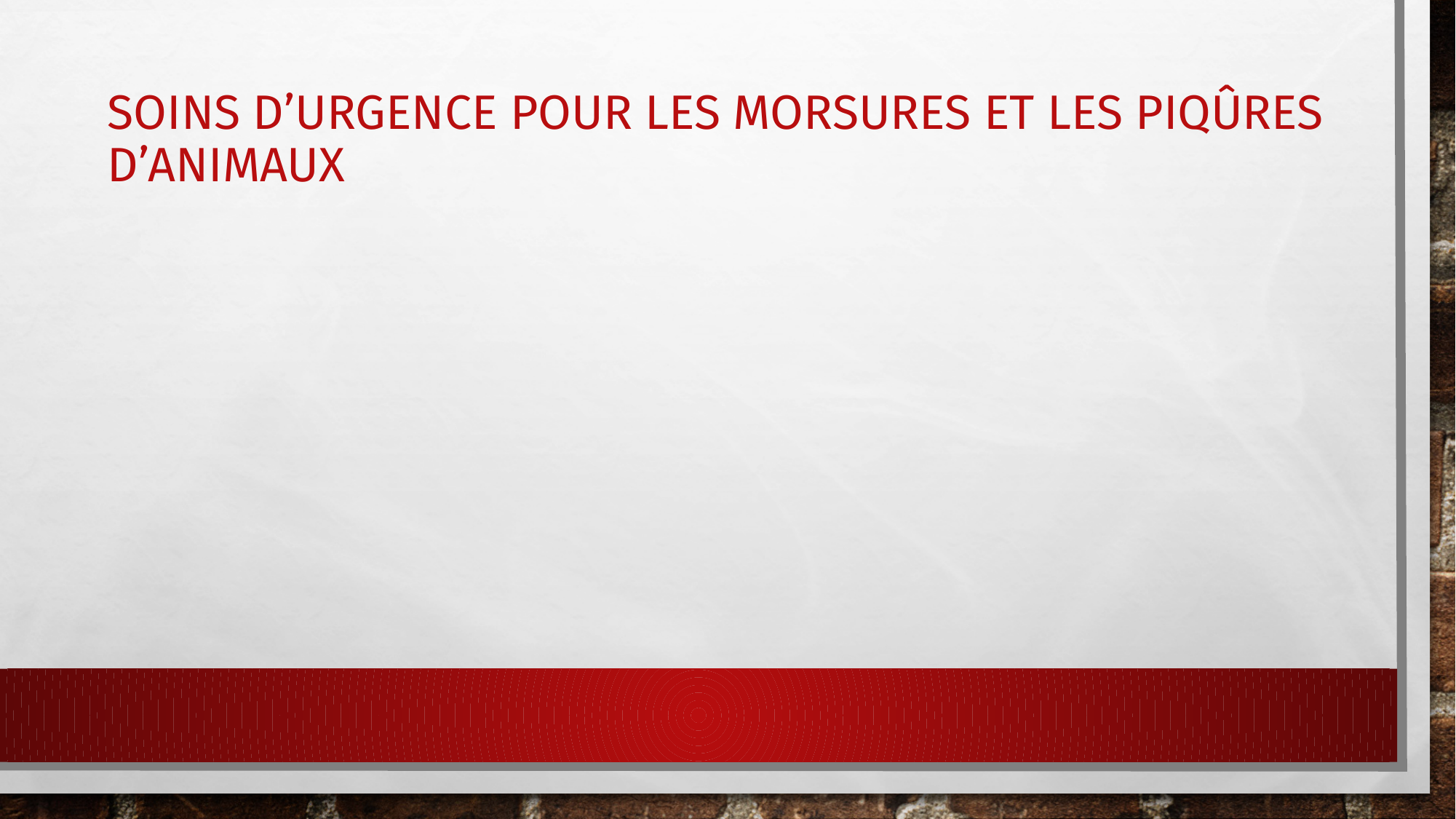

# Soins d’urgence pour les morsures et les piqûres d’animaux